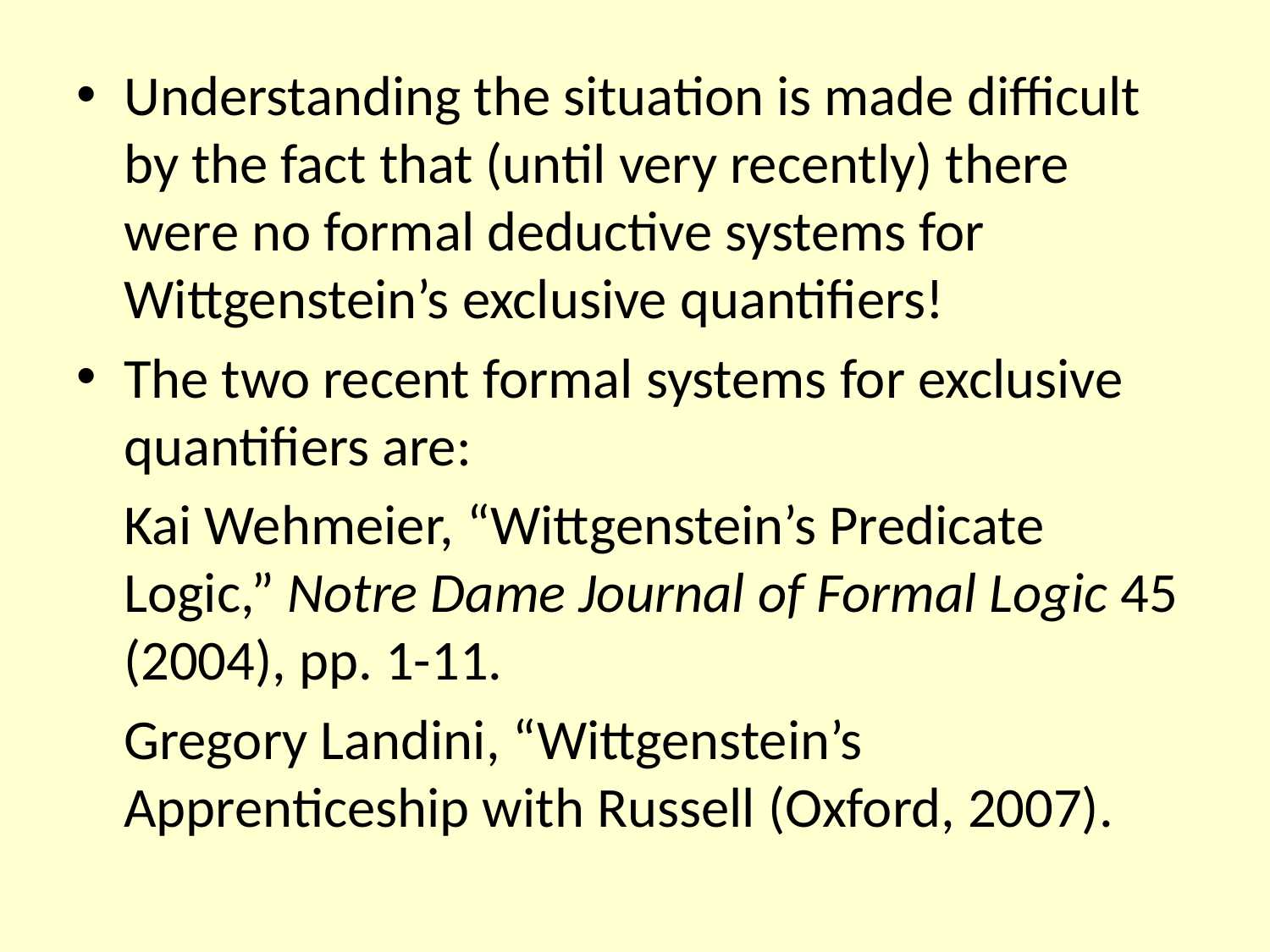

Understanding the situation is made difficult by the fact that (until very recently) there were no formal deductive systems for Wittgenstein’s exclusive quantifiers!
The two recent formal systems for exclusive quantifiers are:
	Kai Wehmeier, “Wittgenstein’s Predicate Logic,” Notre Dame Journal of Formal Logic 45 (2004), pp. 1-11.
	Gregory Landini, “Wittgenstein’s Apprenticeship with Russell (Oxford, 2007).